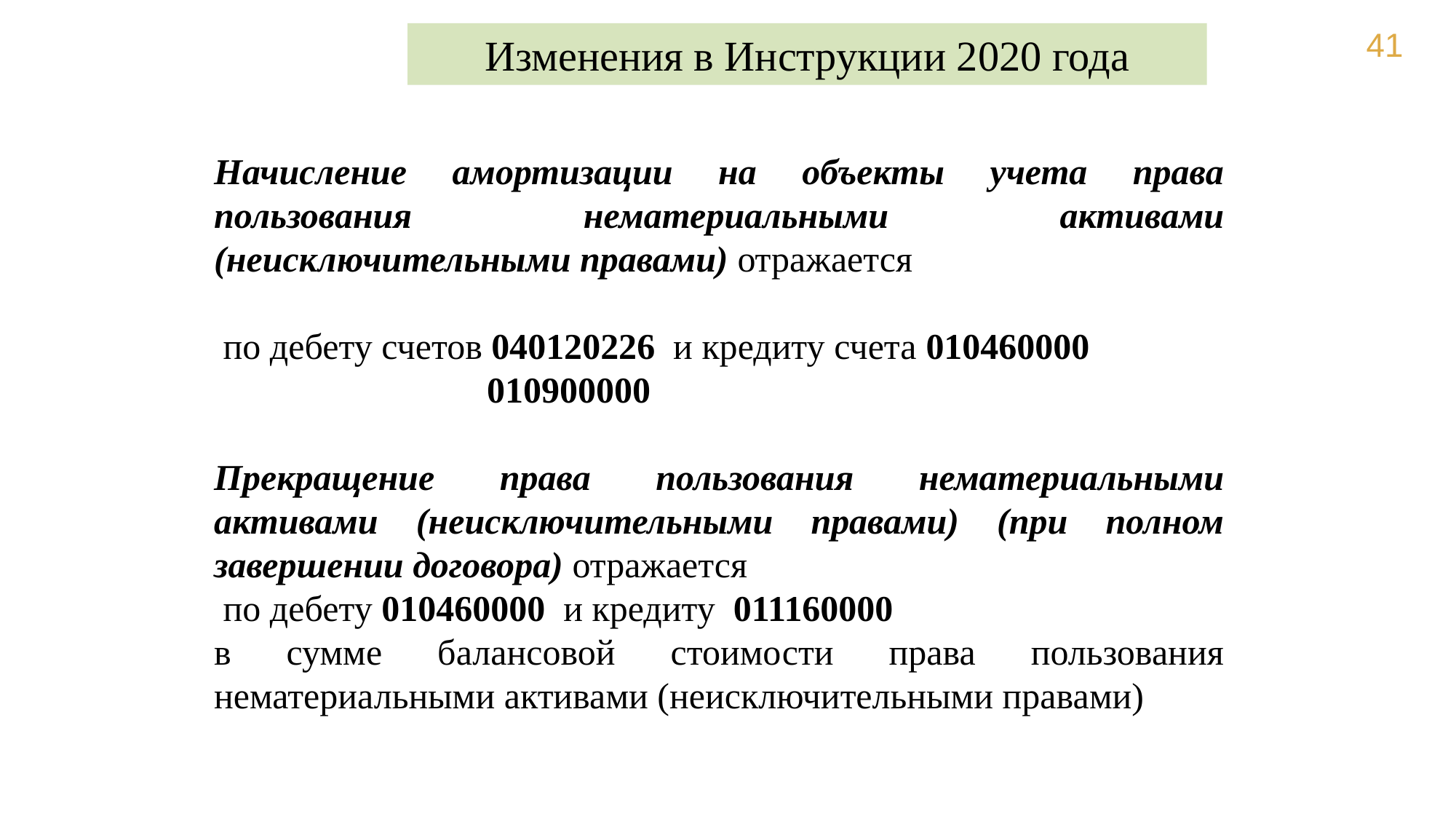

Изменения в Инструкции 2020 года
Начисление амортизации на объекты учета права пользования нематериальными активами (неисключительными правами) отражается

 по дебету счетов 040120226  и кредиту счета 010460000
                              010900000

Прекращение права пользования нематериальными активами (неисключительными правами) (при полном завершении договора) отражается
 по дебету 010460000  и кредиту  011160000
в сумме балансовой стоимости права пользования нематериальными активами (неисключительными правами)